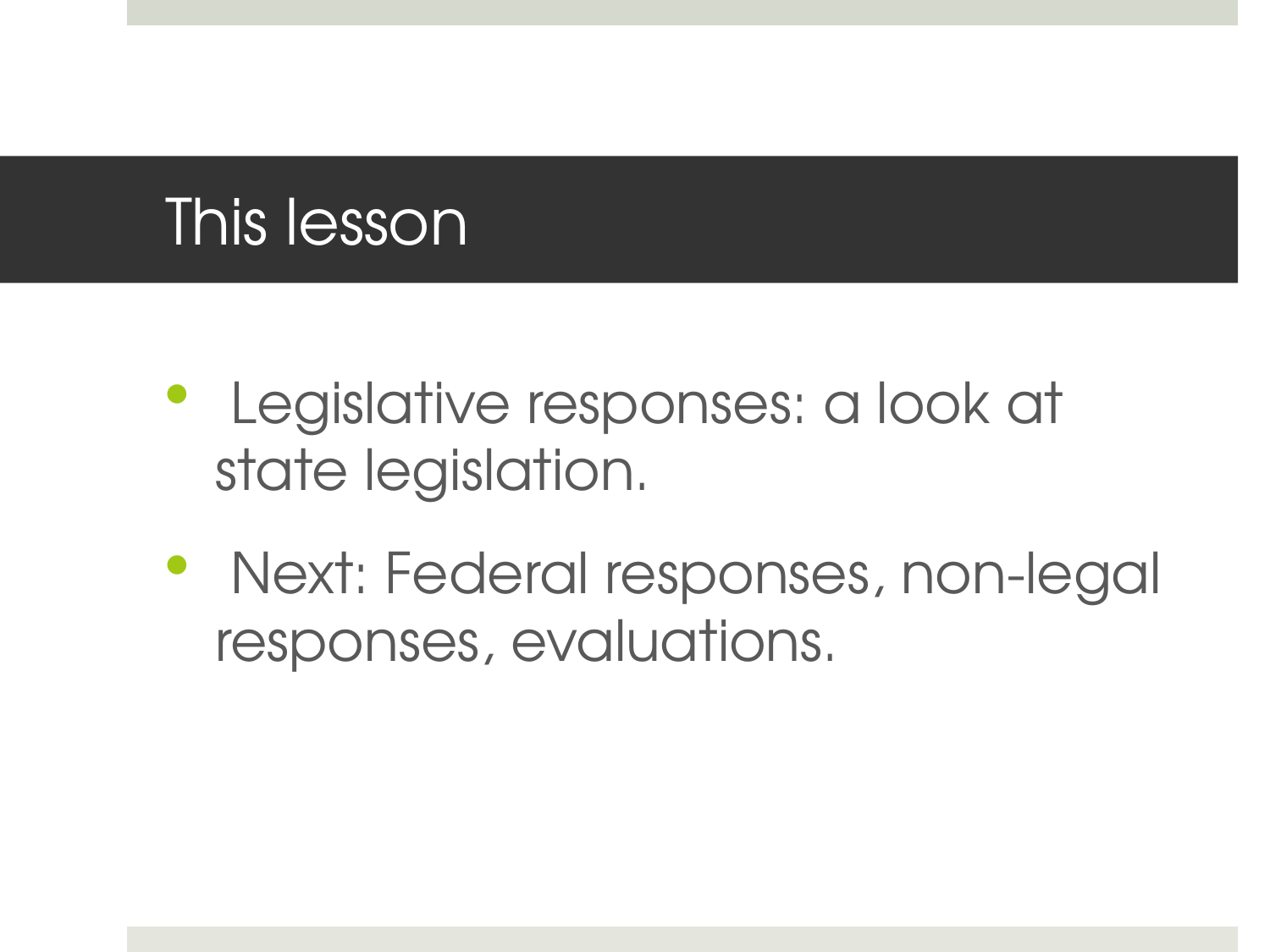

# This lesson
 Legislative responses: a look at state legislation.
 Next: Federal responses, non-legal responses, evaluations.